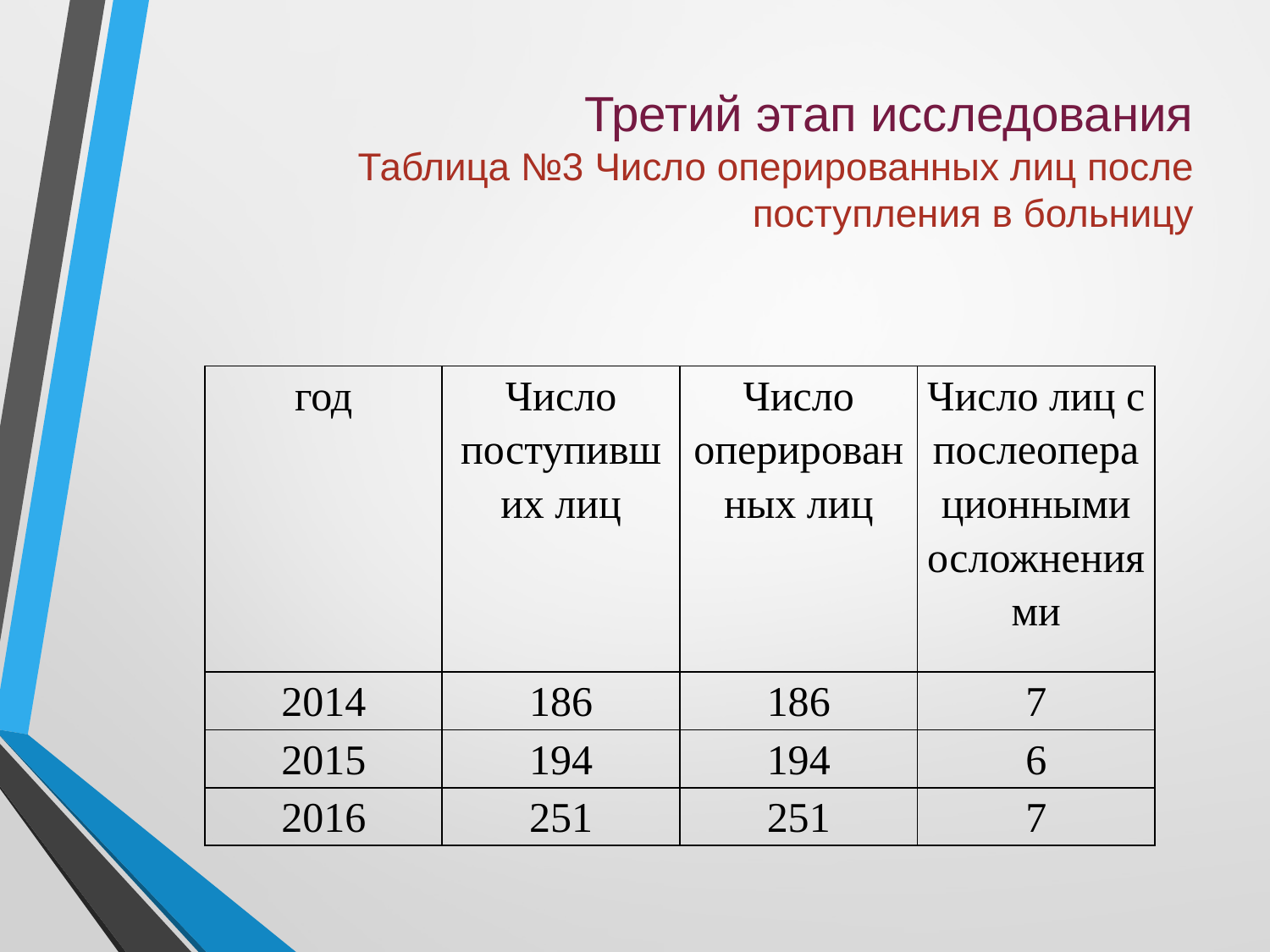

# Третий этап исследования Таблица №3 Число оперированных лиц после поступления в больницу
| год | Число поступивших лиц | Число оперированных лиц | Число лиц с послеоперационными осложнениями |
| --- | --- | --- | --- |
| 2014 | 186 | 186 | 7 |
| 2015 | 194 | 194 | 6 |
| 2016 | 251 | 251 | 7 |